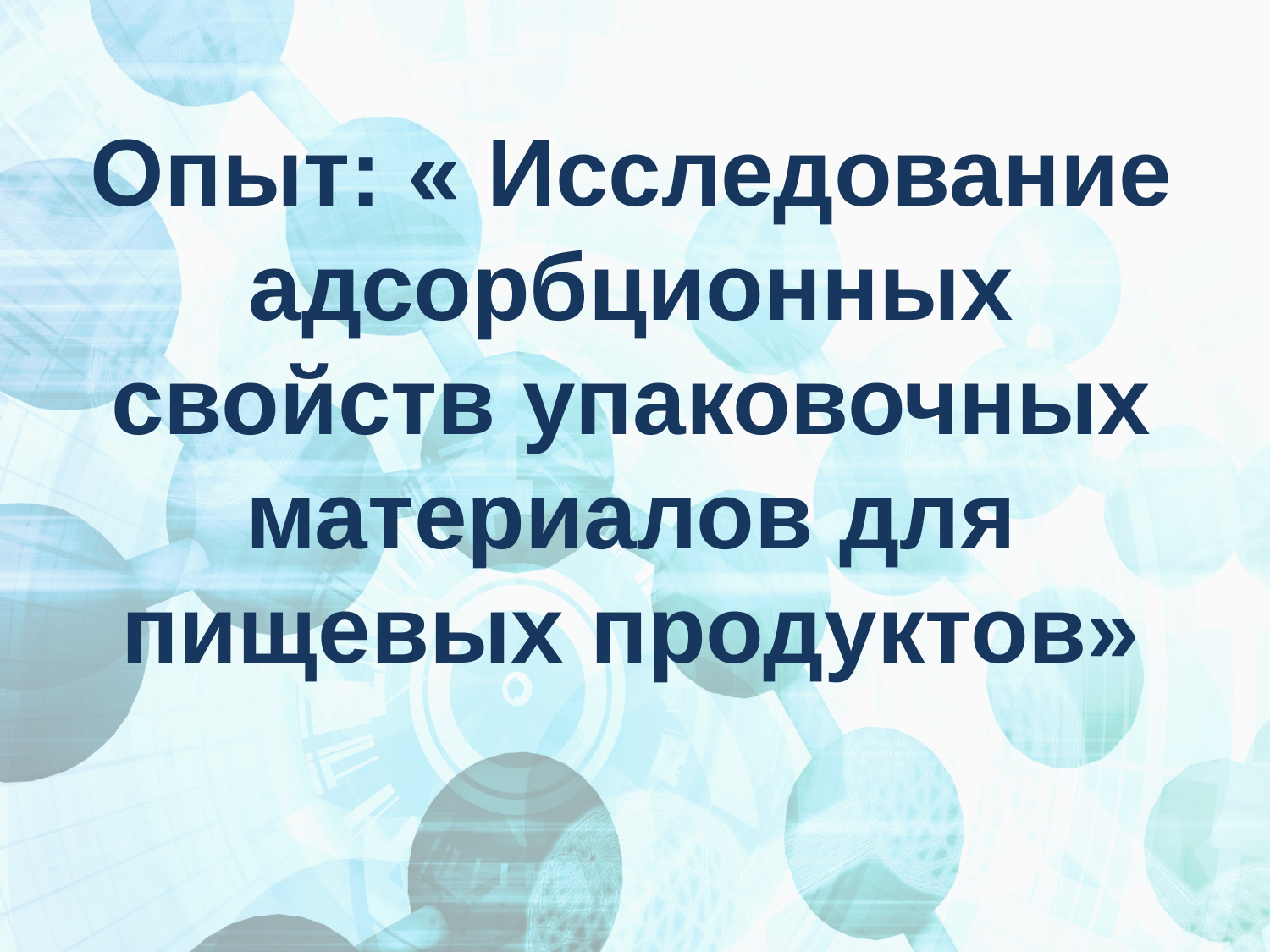

# Опыт: « Исследование адсорбционных свойств упаковочных материалов для пищевых продуктов»